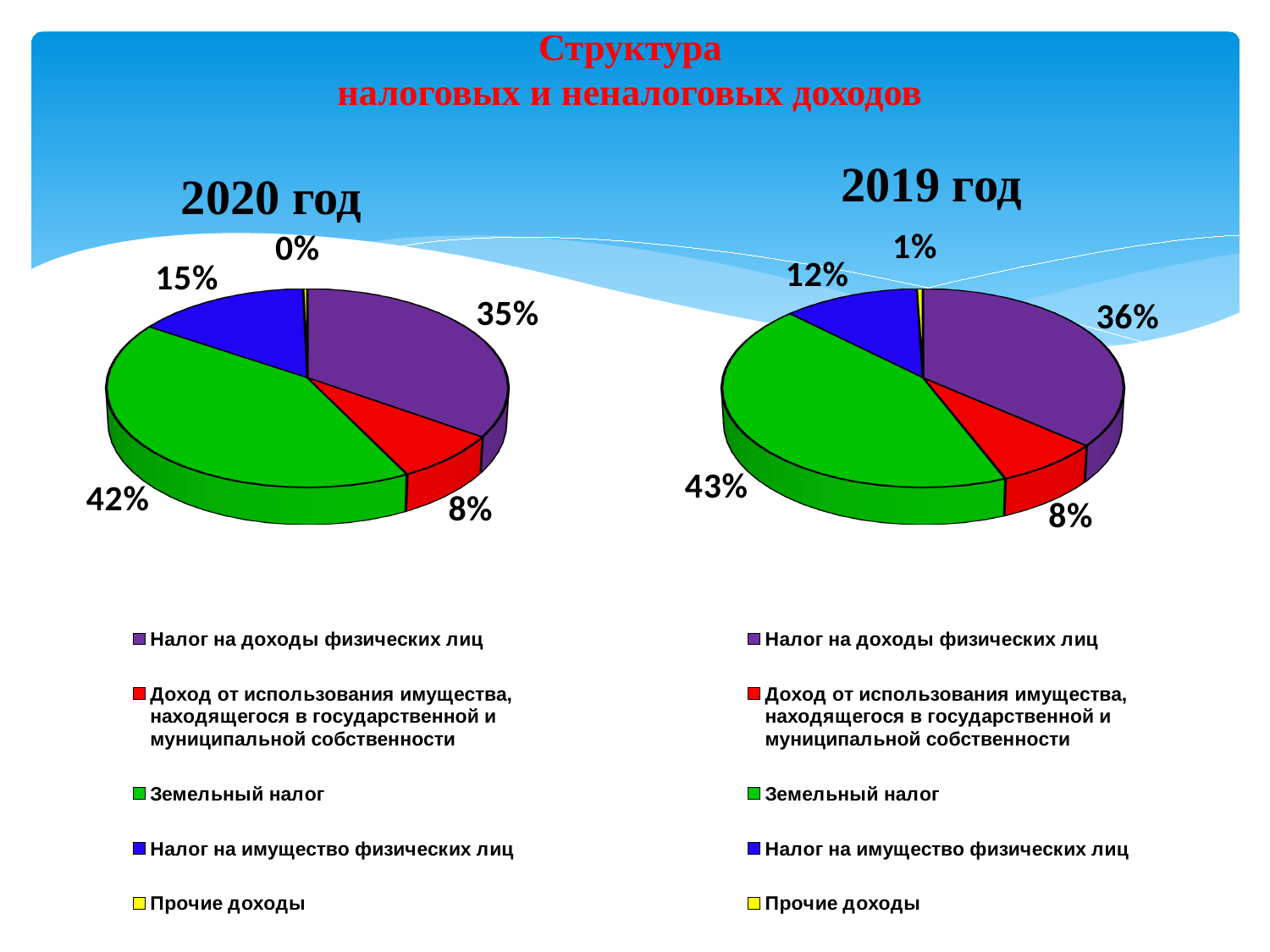

# Структура налоговых и неналоговых доходов
2019 год
2020 год

[unsupported chart]

[unsupported chart]